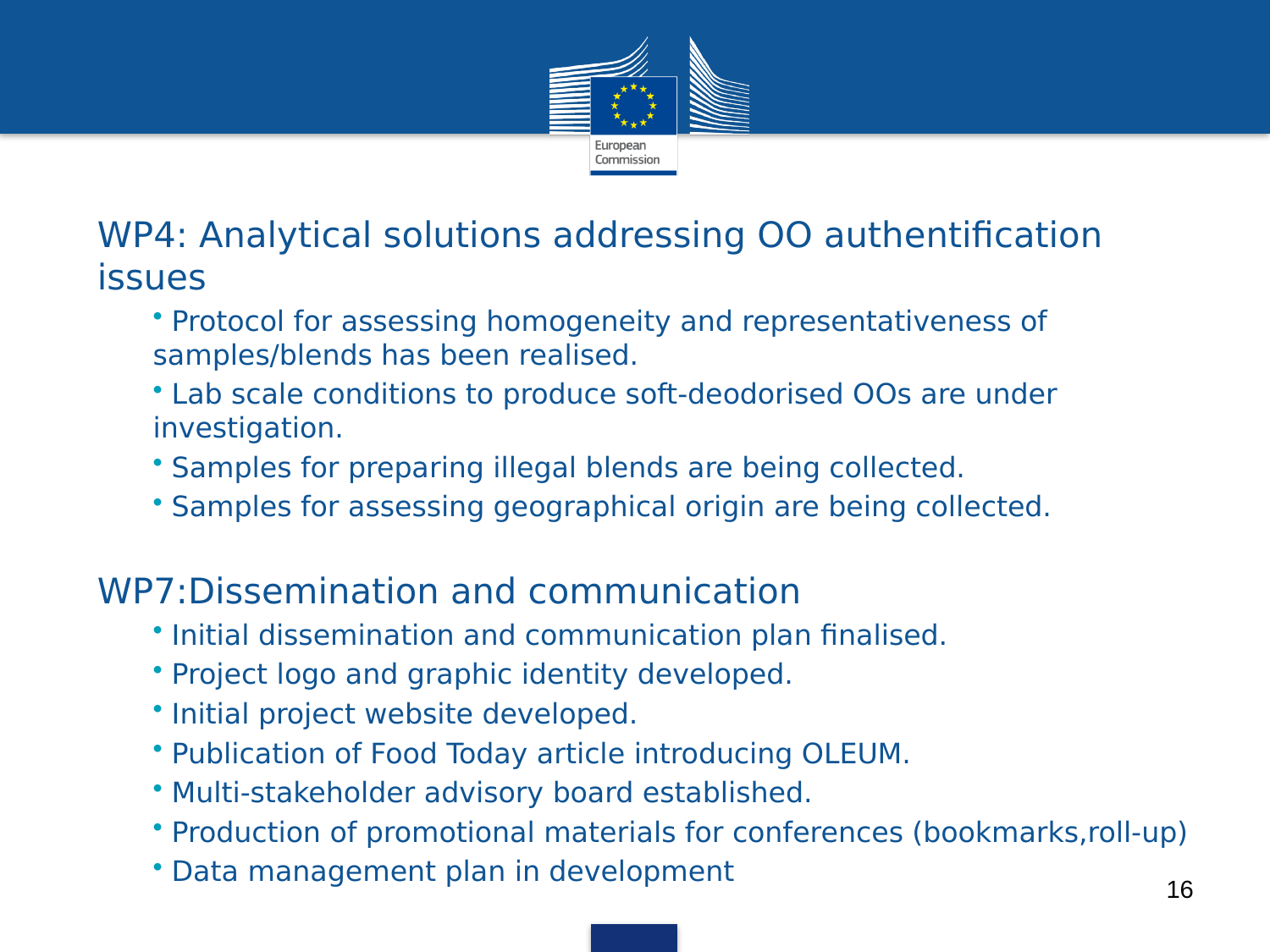

WP4: Analytical solutions addressing OO authentification issues
 Protocol for assessing homogeneity and representativeness of samples/blends has been realised.
 Lab scale conditions to produce soft-deodorised OOs are under investigation.
 Samples for preparing illegal blends are being collected.
 Samples for assessing geographical origin are being collected.

WP7:Dissemination and communication
 Initial dissemination and communication plan finalised.
 Project logo and graphic identity developed.
 Initial project website developed.
 Publication of Food Today article introducing OLEUM.
 Multi-stakeholder advisory board established.
 Production of promotional materials for conferences (bookmarks,roll-up)
 Data management plan in development

16